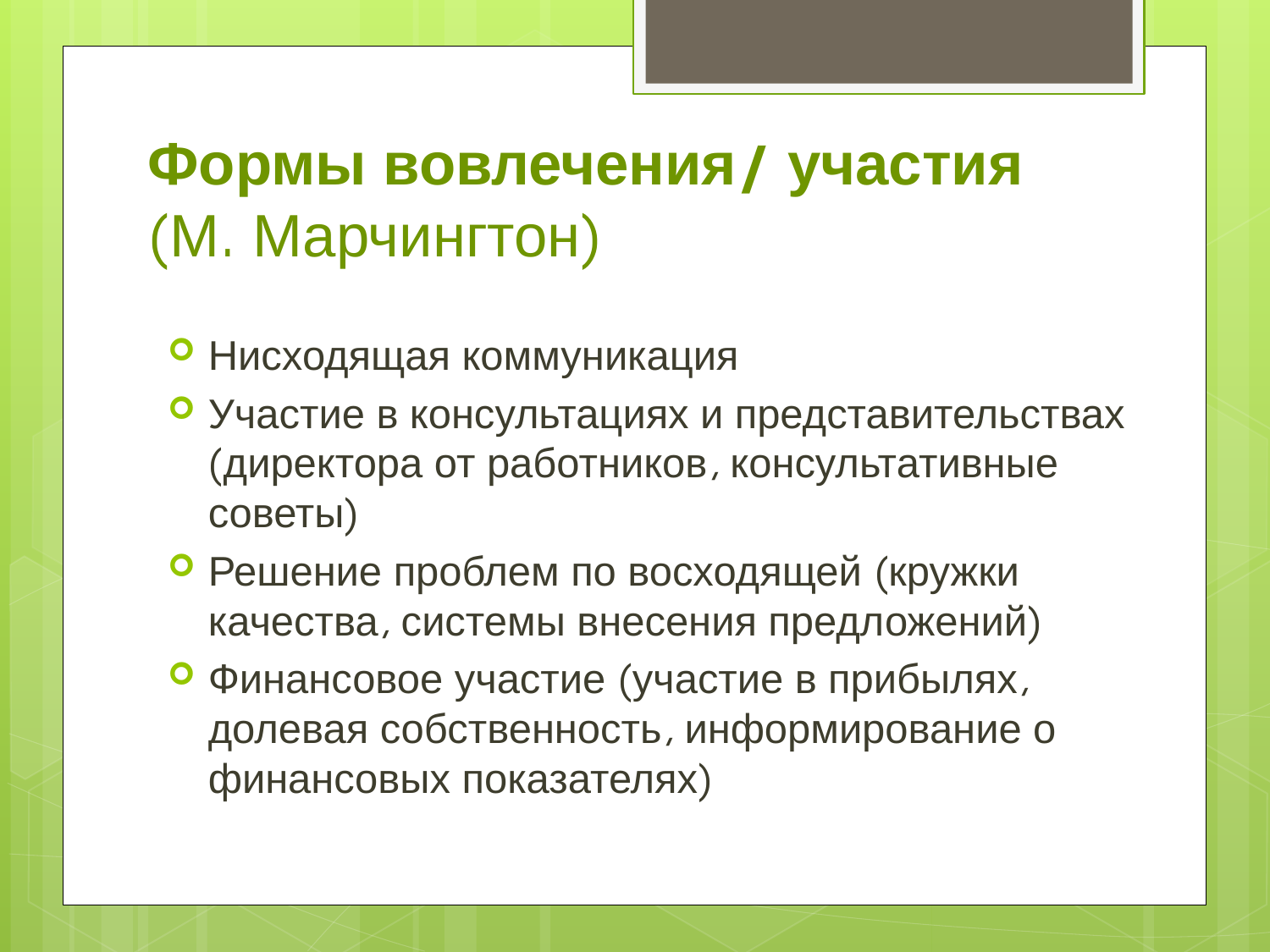

# Формы вовлечения/ участия (М. Марчингтон)
Нисходящая коммуникация
Участие в консультациях и представительствах (директора от работников, консультативные советы)
Решение проблем по восходящей (кружки качества, системы внесения предложений)
Финансовое участие (участие в прибылях, долевая собственность, информирование о финансовых показателях)